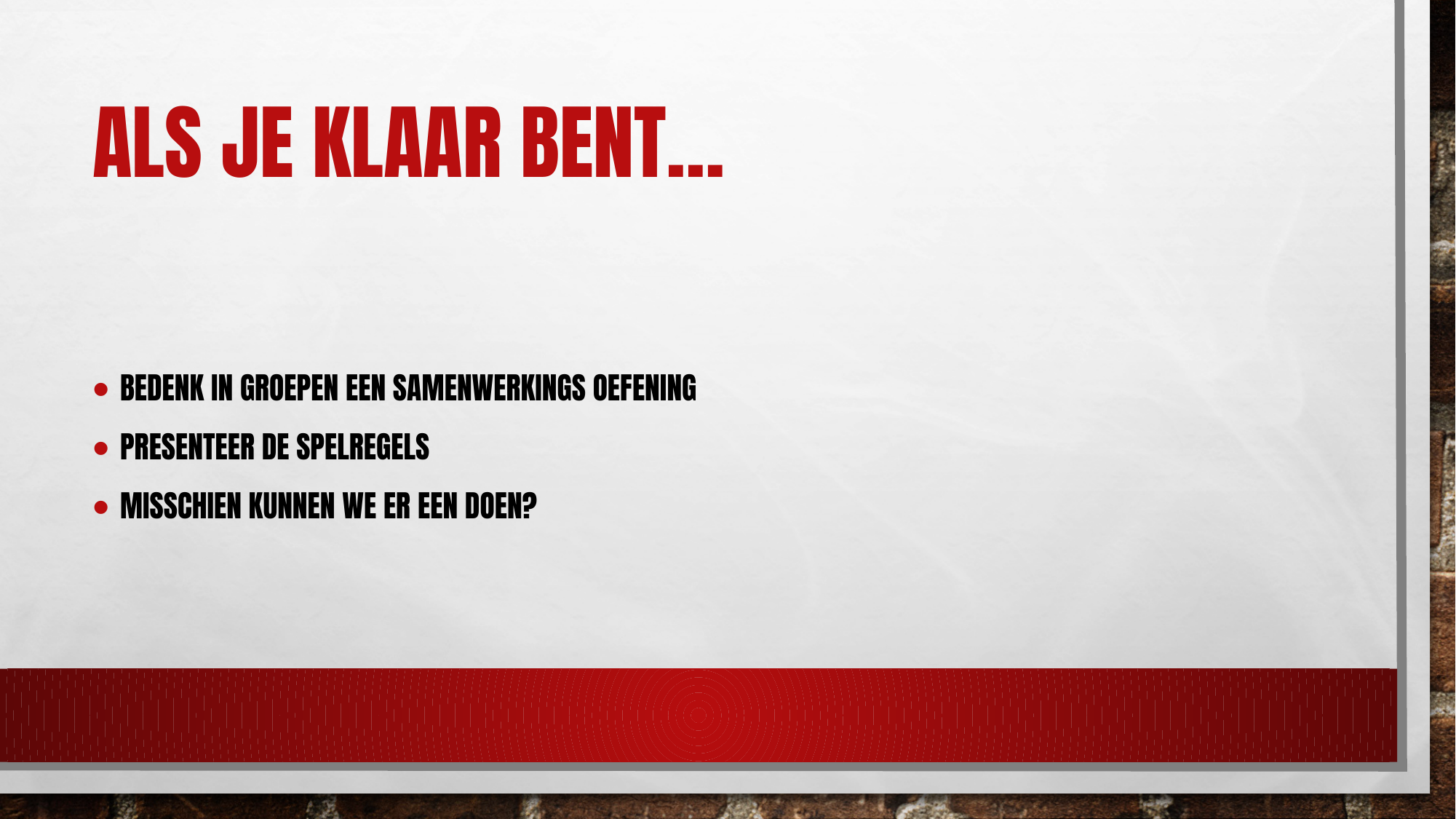

# Als je klaar bent…
Bedenk in groepen een samenwerkings oefening
Presenteer de spelregels
Misschien kunnen we er een doen?